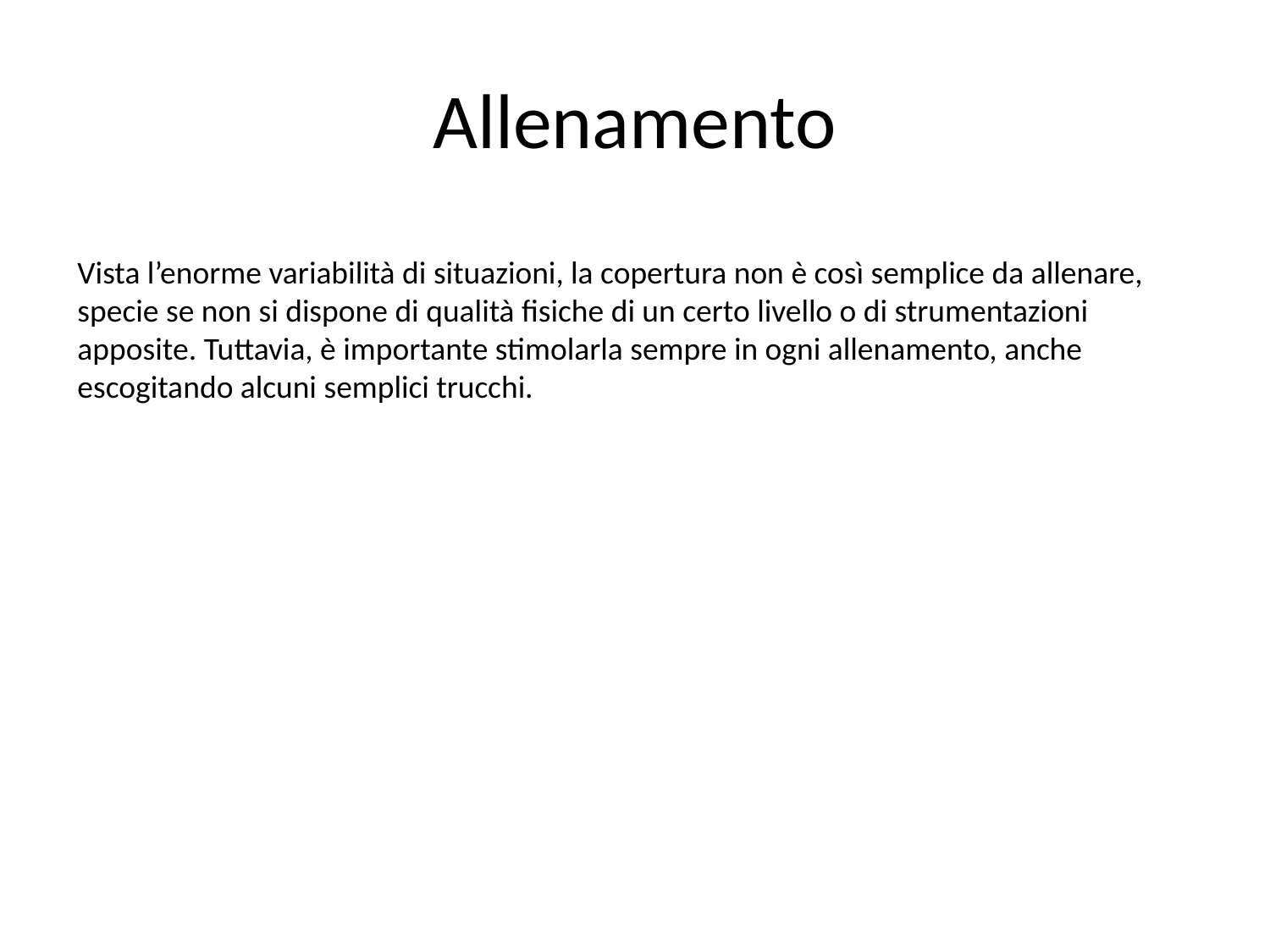

# Allenamento
Vista l’enorme variabilità di situazioni, la copertura non è così semplice da allenare, specie se non si dispone di qualità fisiche di un certo livello o di strumentazioni apposite. Tuttavia, è importante stimolarla sempre in ogni allenamento, anche escogitando alcuni semplici trucchi.